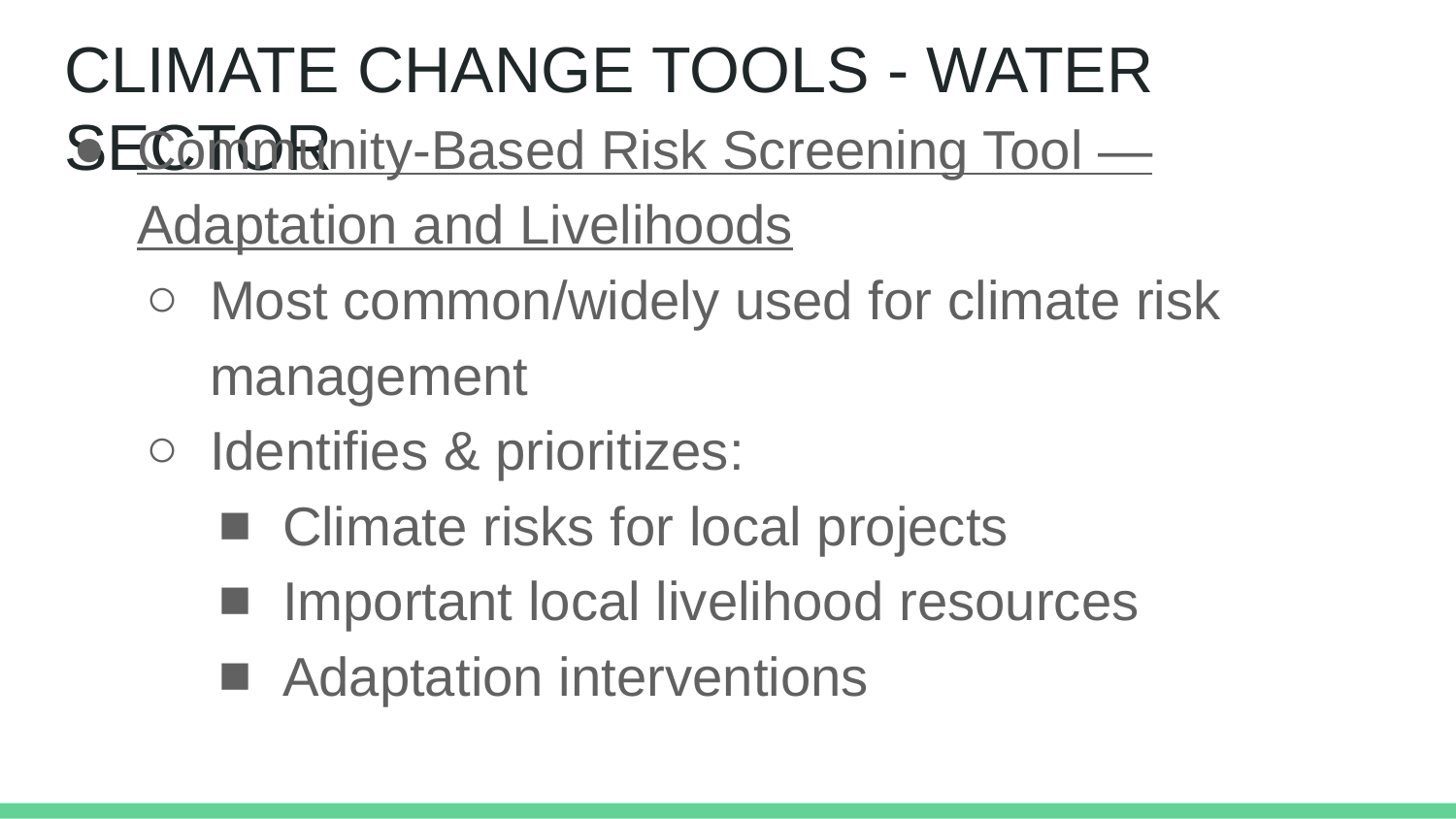

# CLIMATE CHANGE TOOLS - WATER SECTOR
Community-Based Risk Screening Tool — Adaptation and Livelihoods
Most common/widely used for climate risk management
Identifies & prioritizes:
Climate risks for local projects
Important local livelihood resources
Adaptation interventions